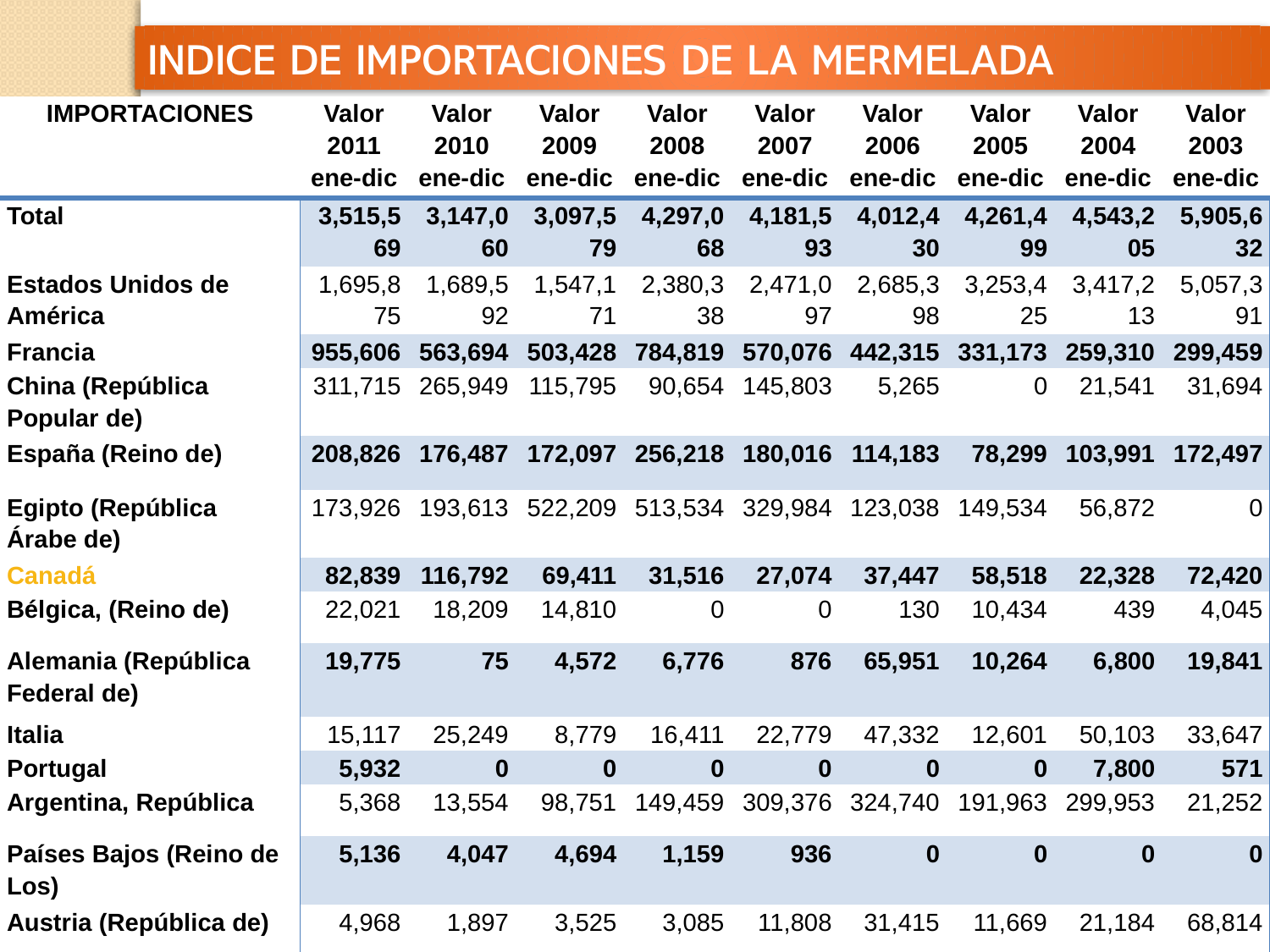

INDICE DE IMPORTACIONES DE LA MERMELADA
| IMPORTACIONES | Valor 2011 ene-dic | Valor 2010 ene-dic | Valor 2009 ene-dic | Valor 2008 ene-dic | Valor 2007 ene-dic | Valor 2006 ene-dic | Valor 2005 ene-dic | Valor 2004 ene-dic | Valor 2003 ene-dic |
| --- | --- | --- | --- | --- | --- | --- | --- | --- | --- |
| Total | 3,515,569 | 3,147,060 | 3,097,579 | 4,297,068 | 4,181,593 | 4,012,430 | 4,261,499 | 4,543,205 | 5,905,632 |
| Estados Unidos de América | 1,695,875 | 1,689,592 | 1,547,171 | 2,380,338 | 2,471,097 | 2,685,398 | 3,253,425 | 3,417,213 | 5,057,391 |
| Francia | 955,606 | 563,694 | 503,428 | 784,819 | 570,076 | 442,315 | 331,173 | 259,310 | 299,459 |
| China (República Popular de) | 311,715 | 265,949 | 115,795 | 90,654 | 145,803 | 5,265 | 0 | 21,541 | 31,694 |
| España (Reino de) | 208,826 | 176,487 | 172,097 | 256,218 | 180,016 | 114,183 | 78,299 | 103,991 | 172,497 |
| Egipto (República Árabe de) | 173,926 | 193,613 | 522,209 | 513,534 | 329,984 | 123,038 | 149,534 | 56,872 | 0 |
| Canadá | 82,839 | 116,792 | 69,411 | 31,516 | 27,074 | 37,447 | 58,518 | 22,328 | 72,420 |
| Bélgica, (Reino de) | 22,021 | 18,209 | 14,810 | 0 | 0 | 130 | 10,434 | 439 | 4,045 |
| Alemania (República Federal de) | 19,775 | 75 | 4,572 | 6,776 | 876 | 65,951 | 10,264 | 6,800 | 19,841 |
| Italia | 15,117 | 25,249 | 8,779 | 16,411 | 22,779 | 47,332 | 12,601 | 50,103 | 33,647 |
| Portugal | 5,932 | 0 | 0 | 0 | 0 | 0 | 0 | 7,800 | 571 |
| Argentina, República | 5,368 | 13,554 | 98,751 | 149,459 | 309,376 | 324,740 | 191,963 | 299,953 | 21,252 |
| Países Bajos (Reino de Los) | 5,136 | 4,047 | 4,694 | 1,159 | 936 | 0 | 0 | 0 | 0 |
| Austria (República de) | 4,968 | 1,897 | 3,525 | 3,085 | 11,808 | 31,415 | 11,669 | 21,184 | 68,814 |
| Perú (República del) | 3,603 | 3,722 | 0 | 0 | 0 | 0 | 0 | 0 | 0 |
| Líbano | 1,189 | 1,795 | 1,563 | 1,921 | 1,416 | 517 | 1,240 | 2,072 | 2,260 |
| Filipinas (República de) | 1,092 | 1,984 | 0 | 0 | 0 | 6 | 0 | 0 | 0 |